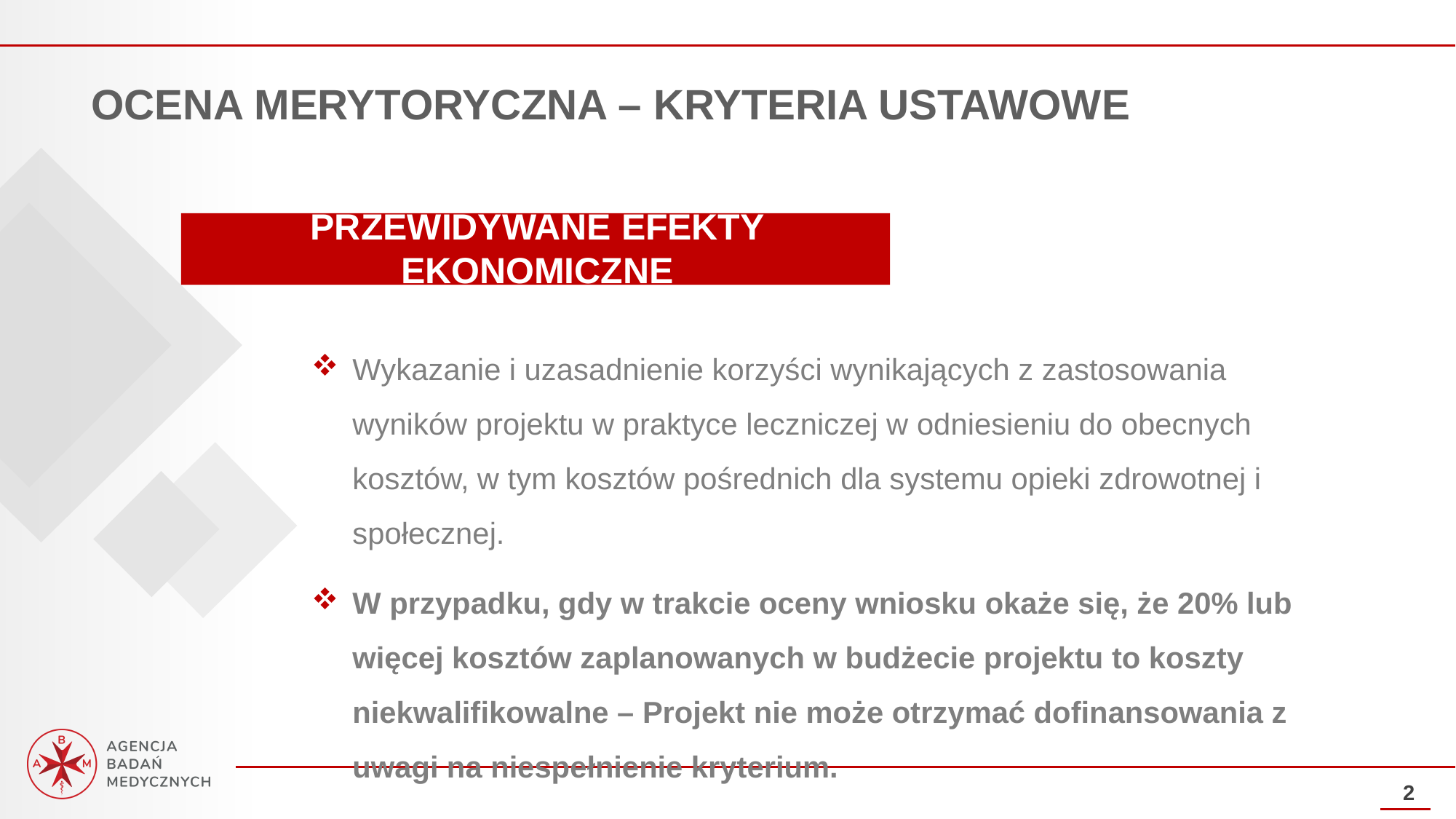

OCENA MERYTORYCZNA – KRYTERIA USTAWOWE

PRZEWIDYWANE EFEKTY EKONOMICZNE
Wykazanie i uzasadnienie korzyści wynikających z zastosowania wyników projektu w praktyce leczniczej w odniesieniu do obecnych kosztów, w tym kosztów pośrednich dla systemu opieki zdrowotnej i społecznej.
W przypadku, gdy w trakcie oceny wniosku okaże się, że 20% lub więcej kosztów zaplanowanych w budżecie projektu to koszty niekwalifikowalne – Projekt nie może otrzymać dofinansowania z uwagi na niespełnienie kryterium.

2